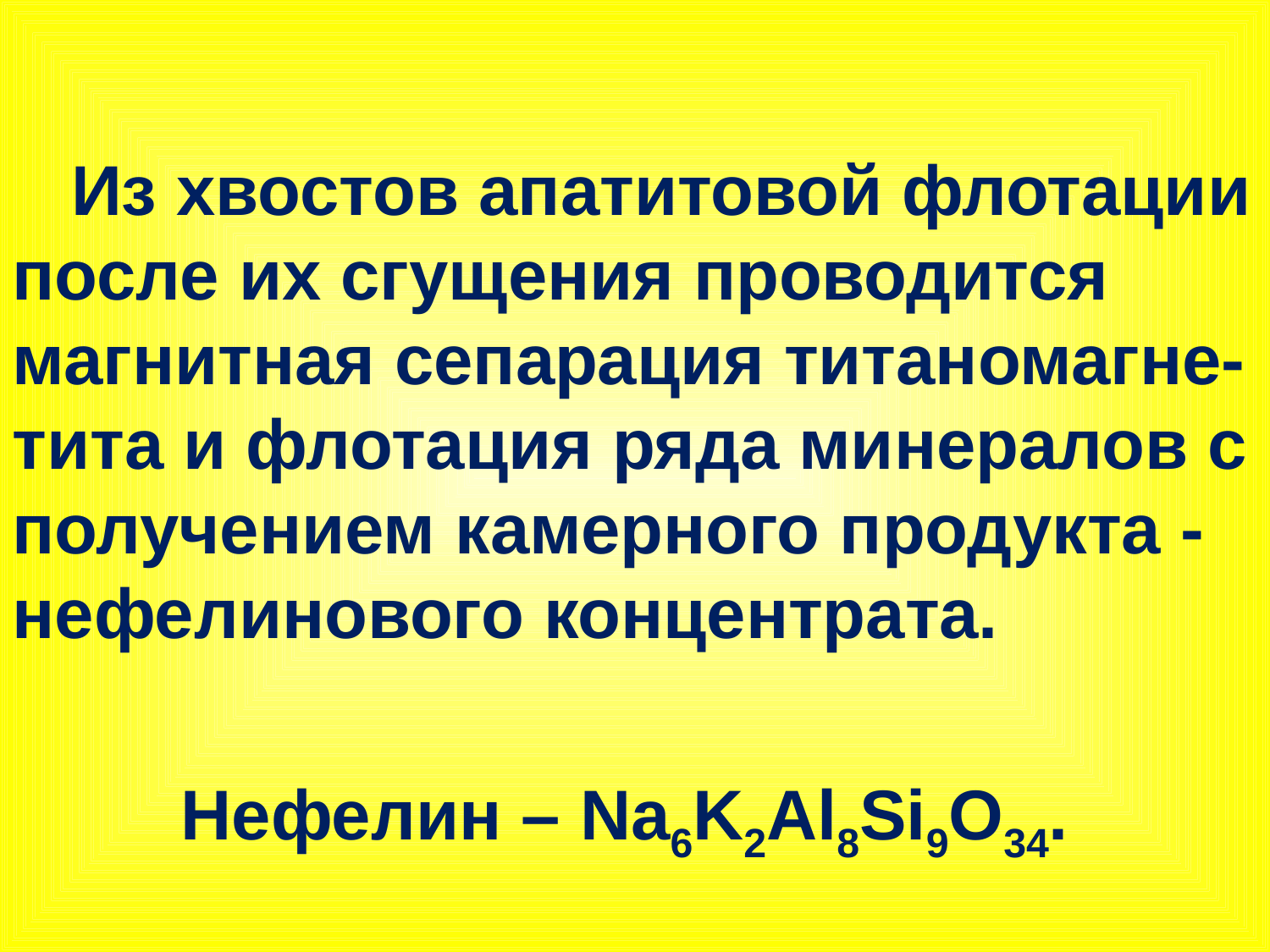

Из хвостов апатитовой флотации после их сгущения проводится магнитная сепарация титаномагне-тита и флотация ряда минералов с получением камерного продукта - нефелинового концентрата.
Нефелин – Na6K2Al8Si9O34.